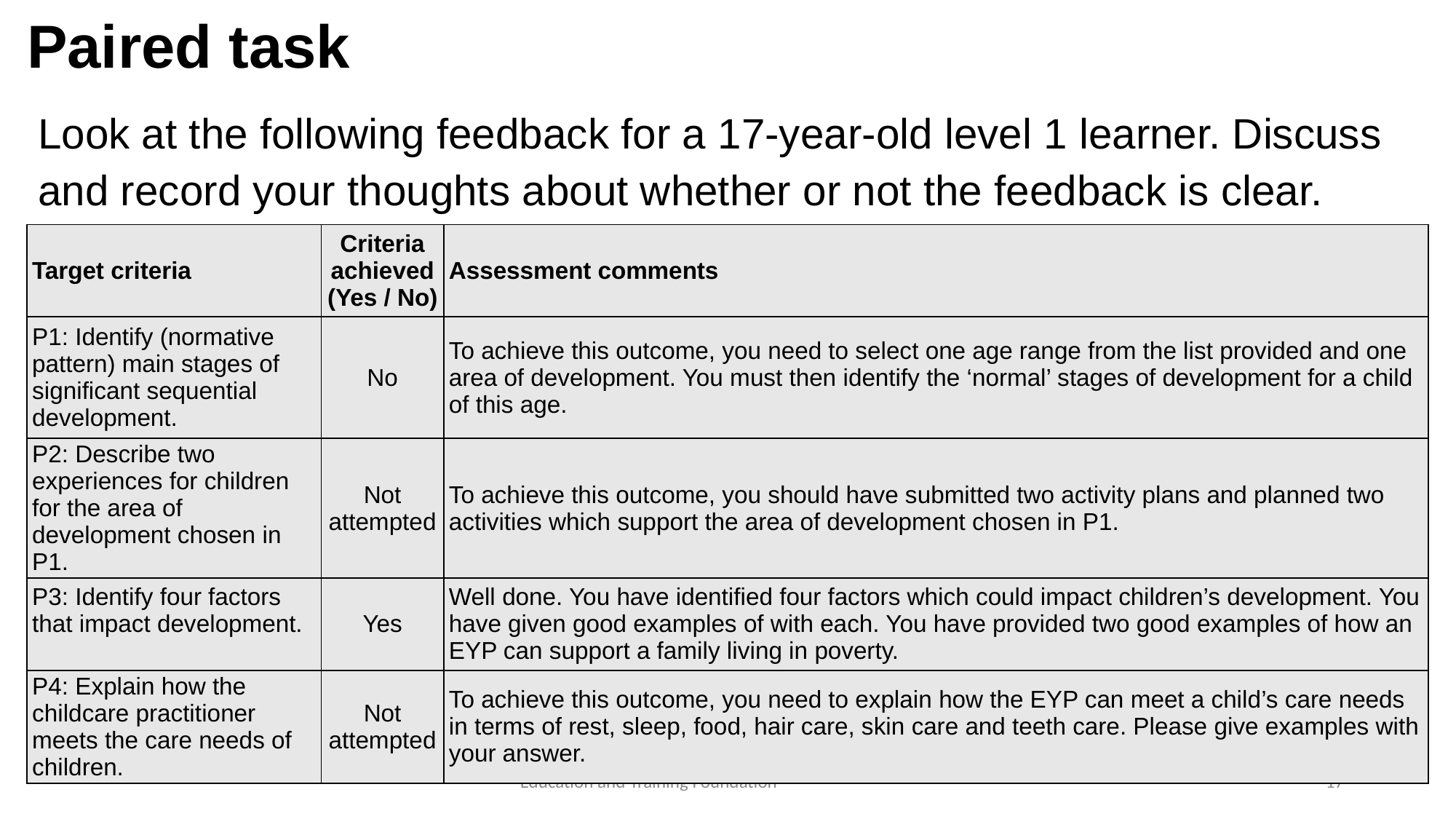

# Paired task
Look at the following feedback for a 17-year-old level 1 learner. Discuss and record your thoughts about whether or not the feedback is clear. Justify your responses.

| Target criteria | Criteria achieved (Yes / No) | Assessment comments |
| --- | --- | --- |
| P1: Identify (normative pattern) main stages of significant sequential development. | No | To achieve this outcome, you need to select one age range from the list provided and one area of development. You must then identify the ‘normal’ stages of development for a child of this age. |
| P2: Describe two experiences for children for the area of development chosen in P1. | Not attempted | To achieve this outcome, you should have submitted two activity plans and planned two activities which support the area of development chosen in P1. |
| P3: Identify four factors that impact development. | Yes | Well done. You have identified four factors which could impact children’s development. You have given good examples of with each. You have provided two good examples of how an EYP can support a family living in poverty. |
| P4: Explain how the childcare practitioner meets the care needs of children. | Not attempted | To achieve this outcome, you need to explain how the EYP can meet a child’s care needs in terms of rest, sleep, food, hair care, skin care and teeth care. Please give examples with your answer. |
17
Education and Training Foundation